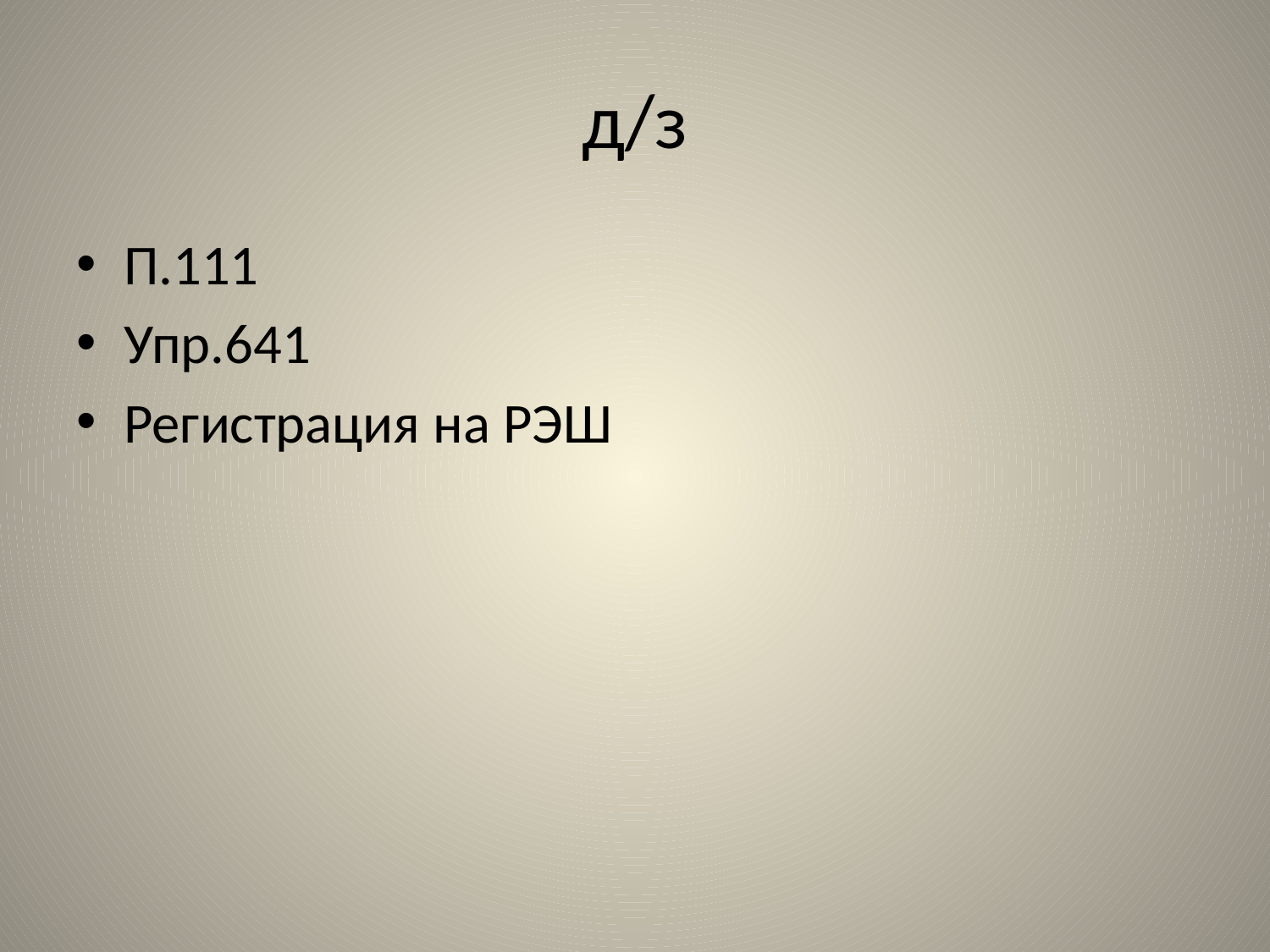

# д/з
П.111
Упр.641
Регистрация на РЭШ